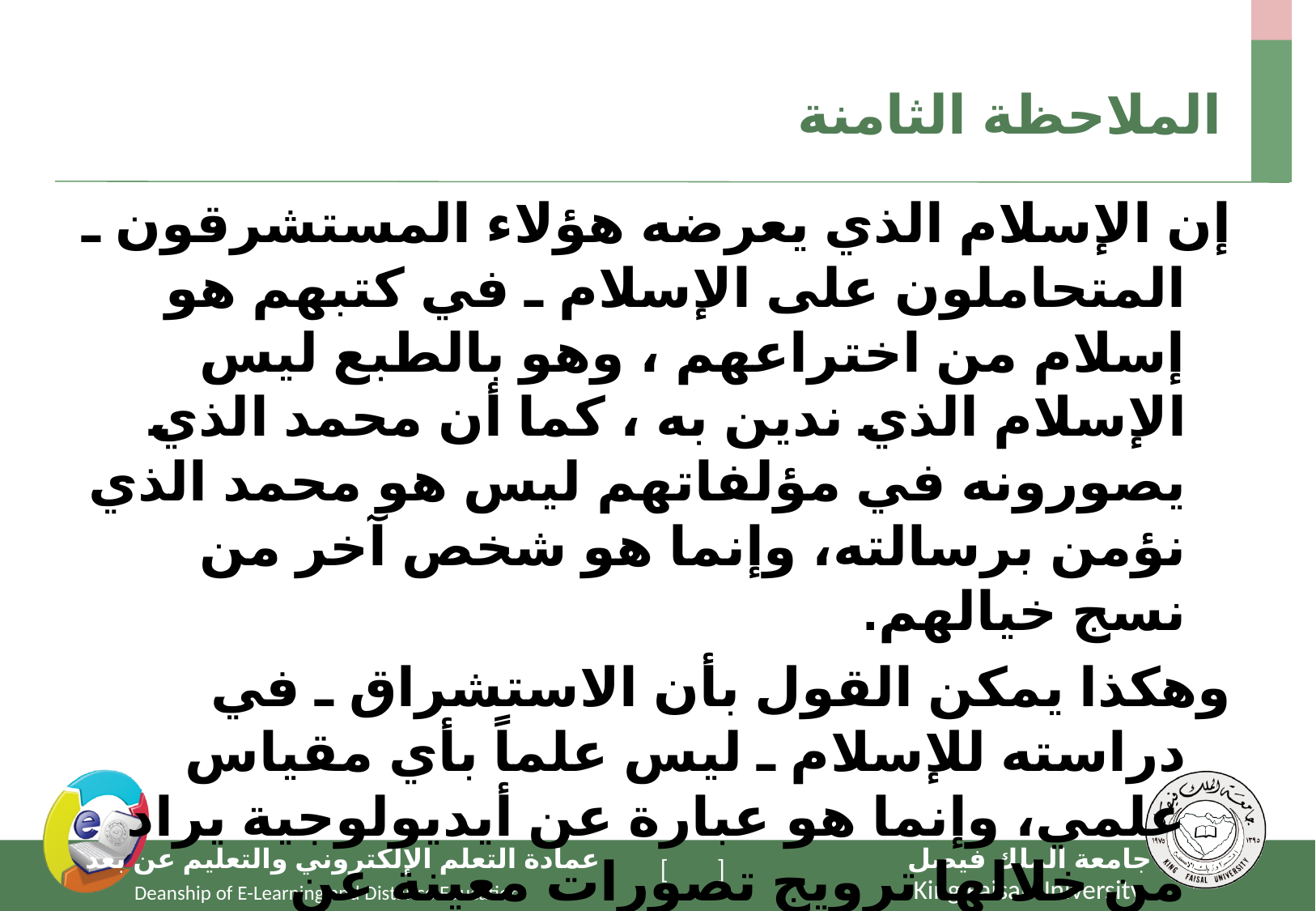

# الملاحظة الثامنة
إن الإسلام الذي يعرضه هؤلاء المستشرقون ـ المتحاملون على الإسلام ـ في كتبهم هو إسلام من اختراعهم ، وهو بالطبع ليس الإسلام الذي ندين به ، كما أن محمد الذي يصورونه في مؤلفاتهم ليس هو محمد الذي نؤمن برسالته، وإنما هو شخص آخر من نسج خيالهم.
وهكذا يمكن القول بأن الاستشراق ـ في دراسته للإسلام ـ ليس علماً بأي مقياس علمي، وإنما هو عبارة عن أيديولوجية يراد من خلالها ترويج تصورات معينة عن الإسلام، بصرف النظر عما إذا كانت هذه التصورات قائمة على حقائق أو مرتكزة على أوهام وافتراءات .